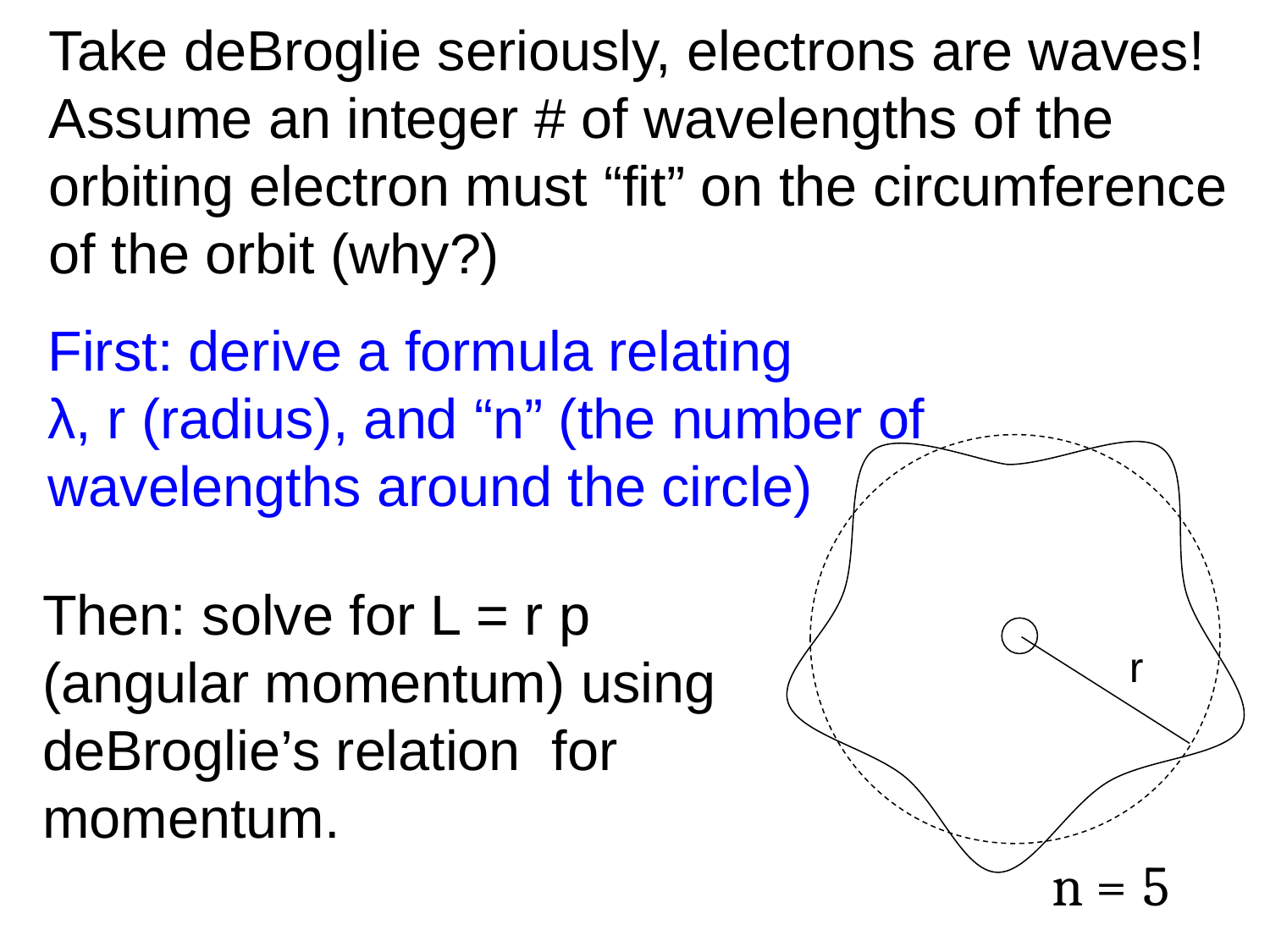

# Take deBroglie seriously, electrons are waves! Assume an integer # of wavelengths of the orbiting electron must “fit” on the circumference of the orbit (why?)
First: derive a formula relating
λ, r (radius), and “n” (the number of wavelengths around the circle)
Then: solve for L = r p
(angular momentum) using
deBroglie’s relation  for
momentum.

n = 5
r